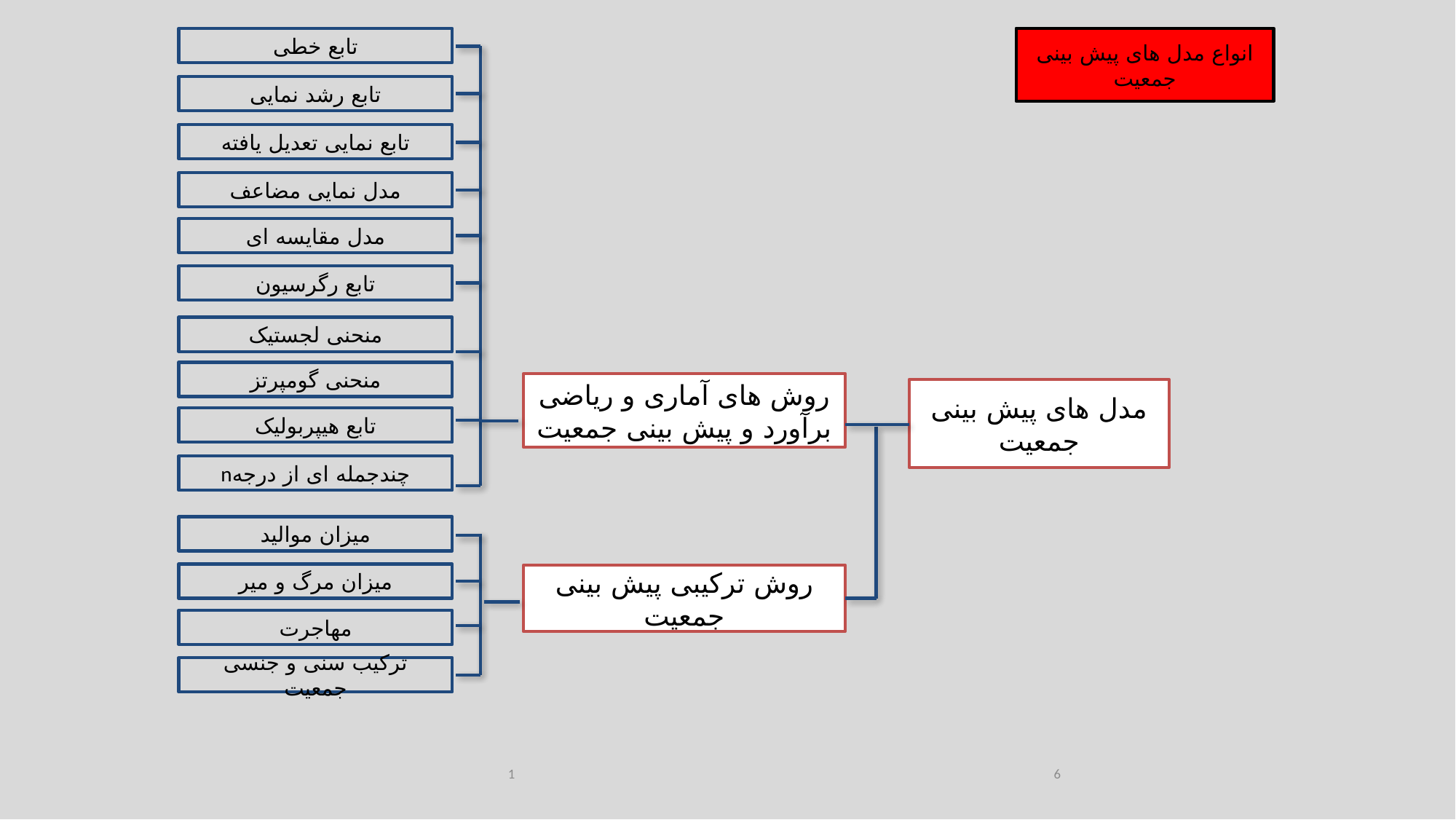

تابع خطی
انواع مدل های پیش بینی جمعیت
تابع رشد نمایی
تابع نمایی تعدیل یافته
مدل نمایی مضاعف
مدل مقایسه ای
تابع رگرسیون
منحنی لجستیک
منحنی گومپرتز
روش های آماری و ریاضی برآورد و پیش بینی جمعیت
مدل های پیش بینی جمعیت
تابع هیپربولیک
nچندجمله ای از درجه
میزان موالید
میزان مرگ و میر
روش ترکیبی پیش بینی جمعیت
مهاجرت
ترکیب سنی و جنسی جمعیت
1
6